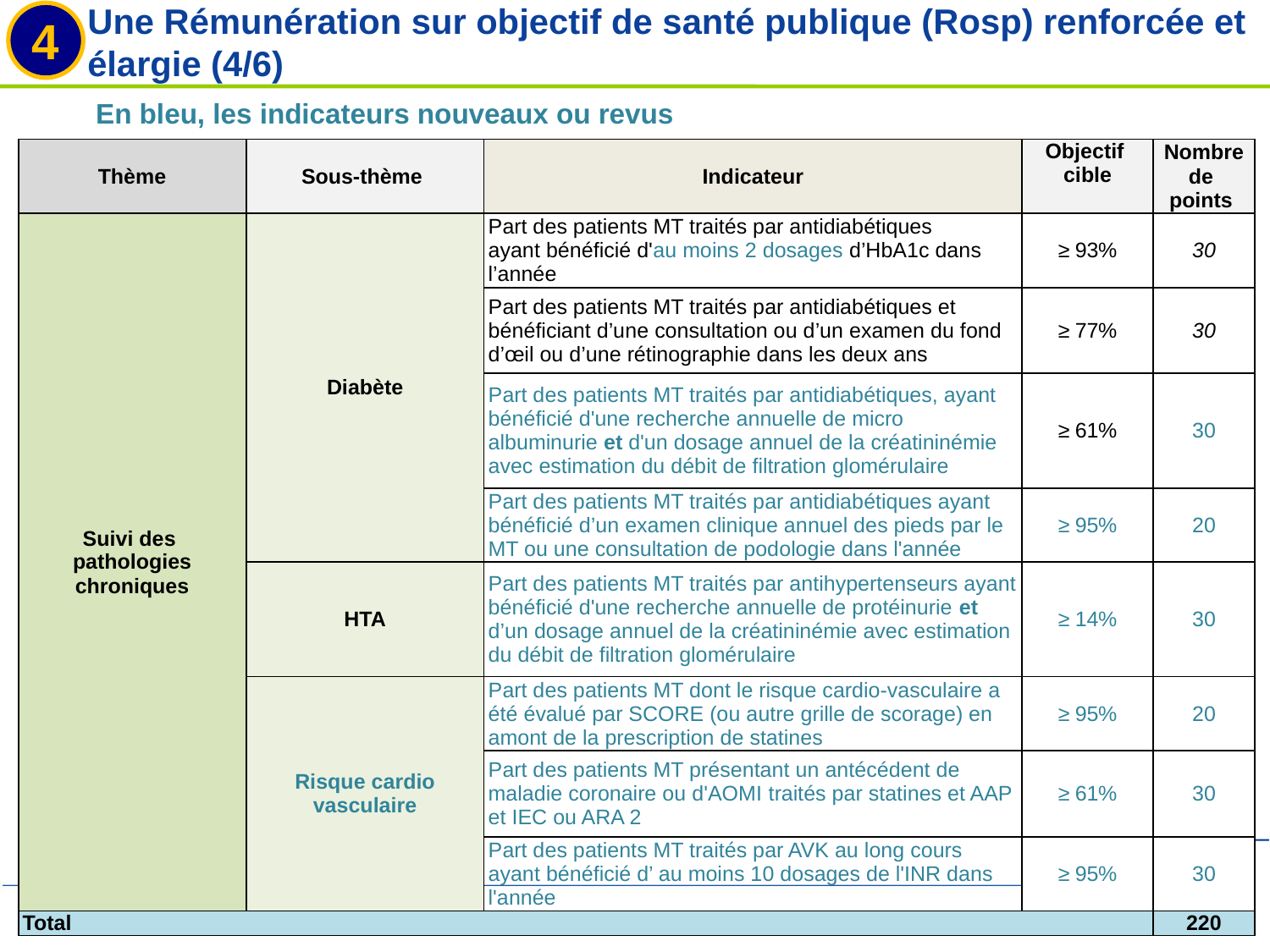

4
# Une Rémunération sur objectif de santé publique (Rosp) renforcée et élargie (4/6)
En bleu, les indicateurs nouveaux ou revus
| Thème | Sous-thème | Indicateur | Objectif cible | Nombre de points |
| --- | --- | --- | --- | --- |
| Suivi des pathologies chroniques | Diabète | Part des patients MT traités par antidiabétiques ayant bénéficié d'au moins 2 dosages d’HbA1c dans l’année | ≥ 93% | 30 |
|  |  | Part des patients MT traités par antidiabétiques et bénéficiant d’une consultation ou d’un examen du fond d’œil ou d’une rétinographie dans les deux ans | ≥ 77% | 30 |
|  |  | Part des patients MT traités par antidiabétiques, ayant bénéficié d'une recherche annuelle de micro albuminurie et d'un dosage annuel de la créatininémie avec estimation du débit de filtration glomérulaire | ≥ 61% | 30 |
|  |  | Part des patients MT traités par antidiabétiques ayant bénéficié d’un examen clinique annuel des pieds par le MT ou une consultation de podologie dans l'année | ≥ 95% | 20 |
|  | HTA | Part des patients MT traités par antihypertenseurs ayant bénéficié d'une recherche annuelle de protéinurie et d’un dosage annuel de la créatininémie avec estimation du débit de filtration glomérulaire | ≥ 14% | 30 |
|  | Risque cardio vasculaire | Part des patients MT dont le risque cardio-vasculaire a été évalué par SCORE (ou autre grille de scorage) en amont de la prescription de statines | ≥ 95% | 20 |
|  |  | Part des patients MT présentant un antécédent de maladie coronaire ou d'AOMI traités par statines et AAP et IEC ou ARA 2 | ≥ 61% | 30 |
|  |  | Part des patients MT traités par AVK au long cours ayant bénéficié d’ au moins 10 dosages de l'INR dans l'année | ≥ 95% | 30 |
| Total |  |  |  | 220 |
29